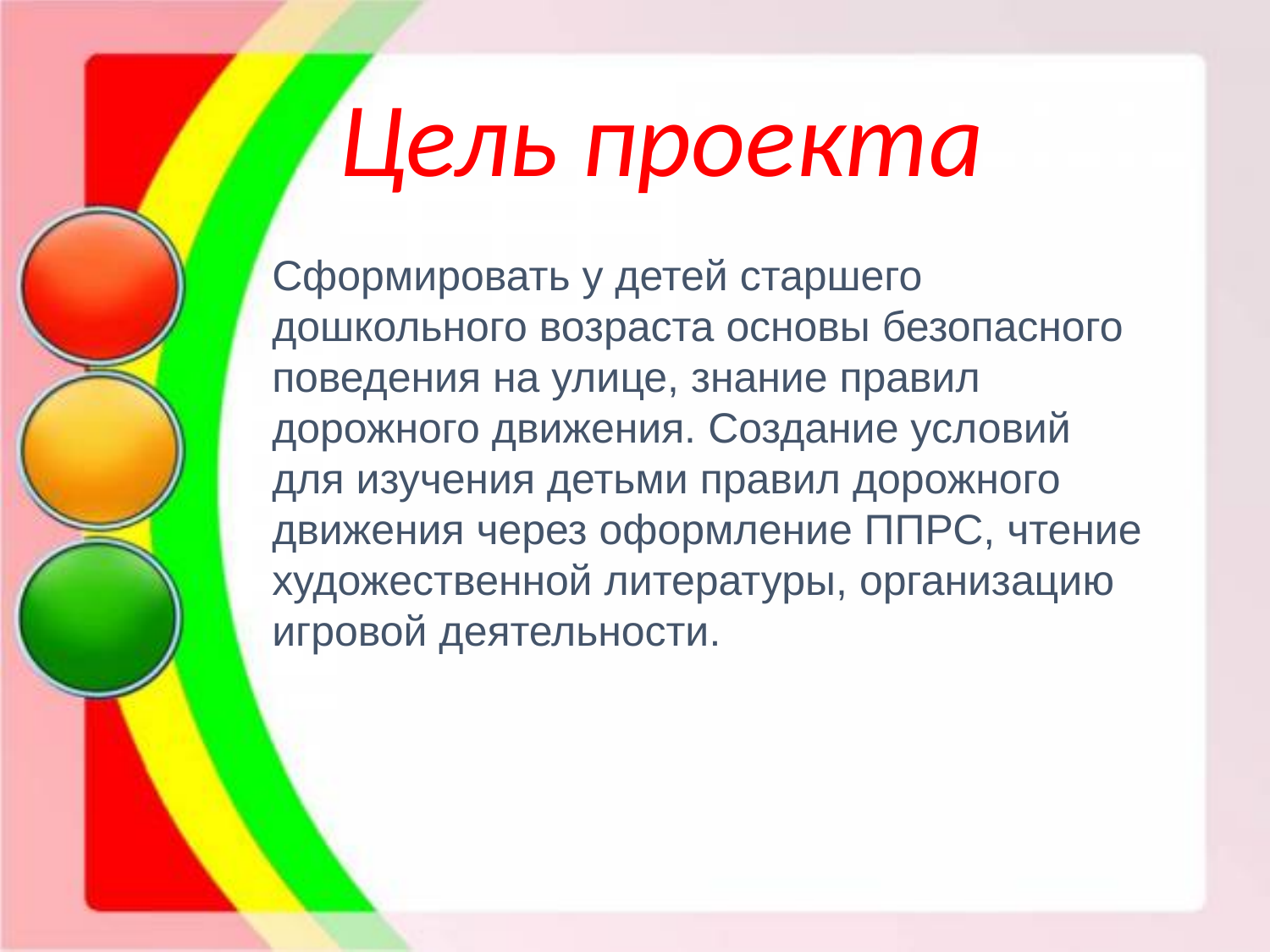

# Цель проекта
Сформировать у детей старшего дошкольного возраста основы безопасного поведения на улице, знание правил дорожного движения. Создание условий для изучения детьми правил дорожного движения через оформление ППРС, чтение художественной литературы, организацию игровой деятельности.